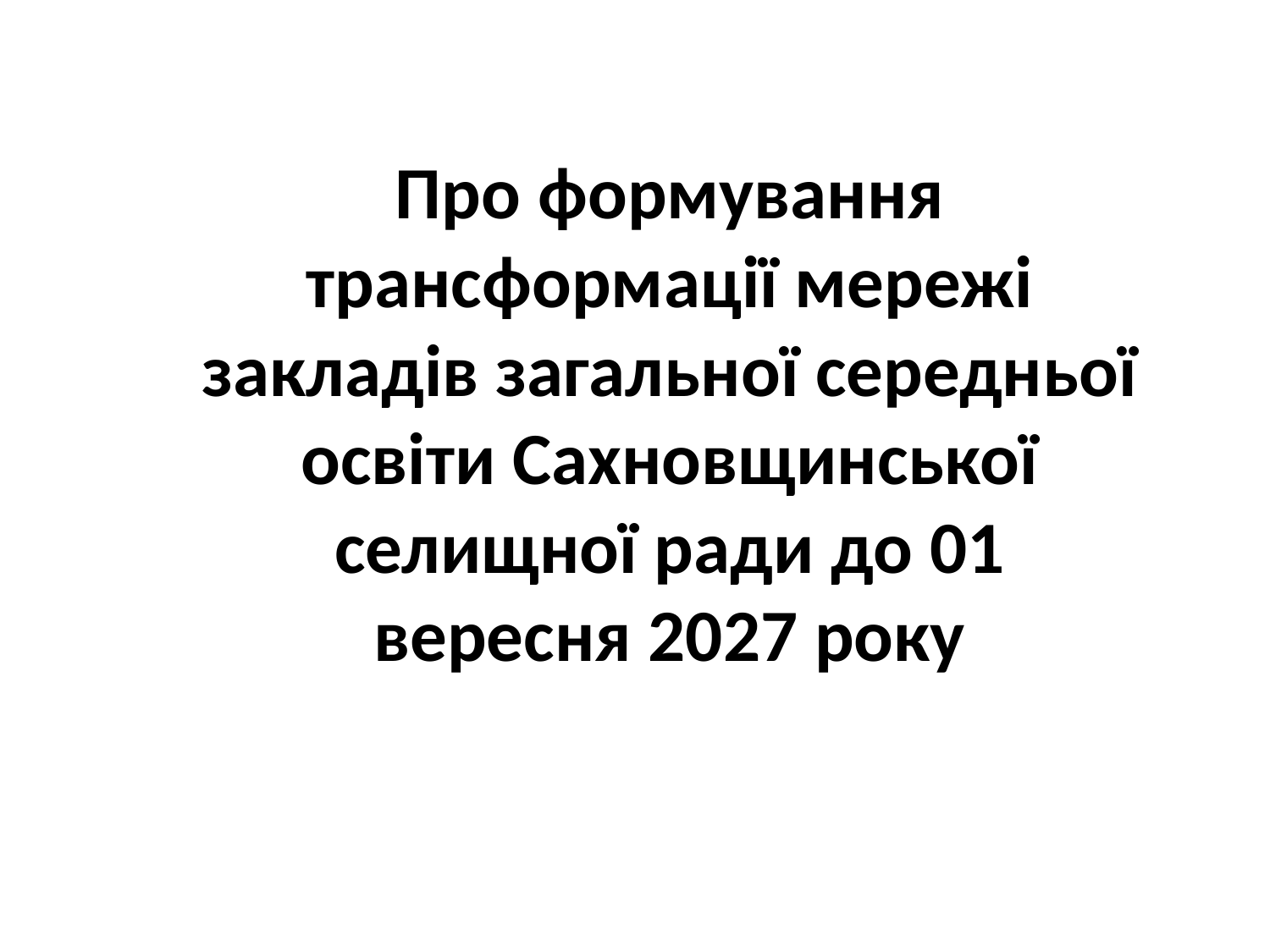

Про формування трансформації мережі закладів загальної середньої освіти Сахновщинської селищної ради до 01 вересня 2027 року